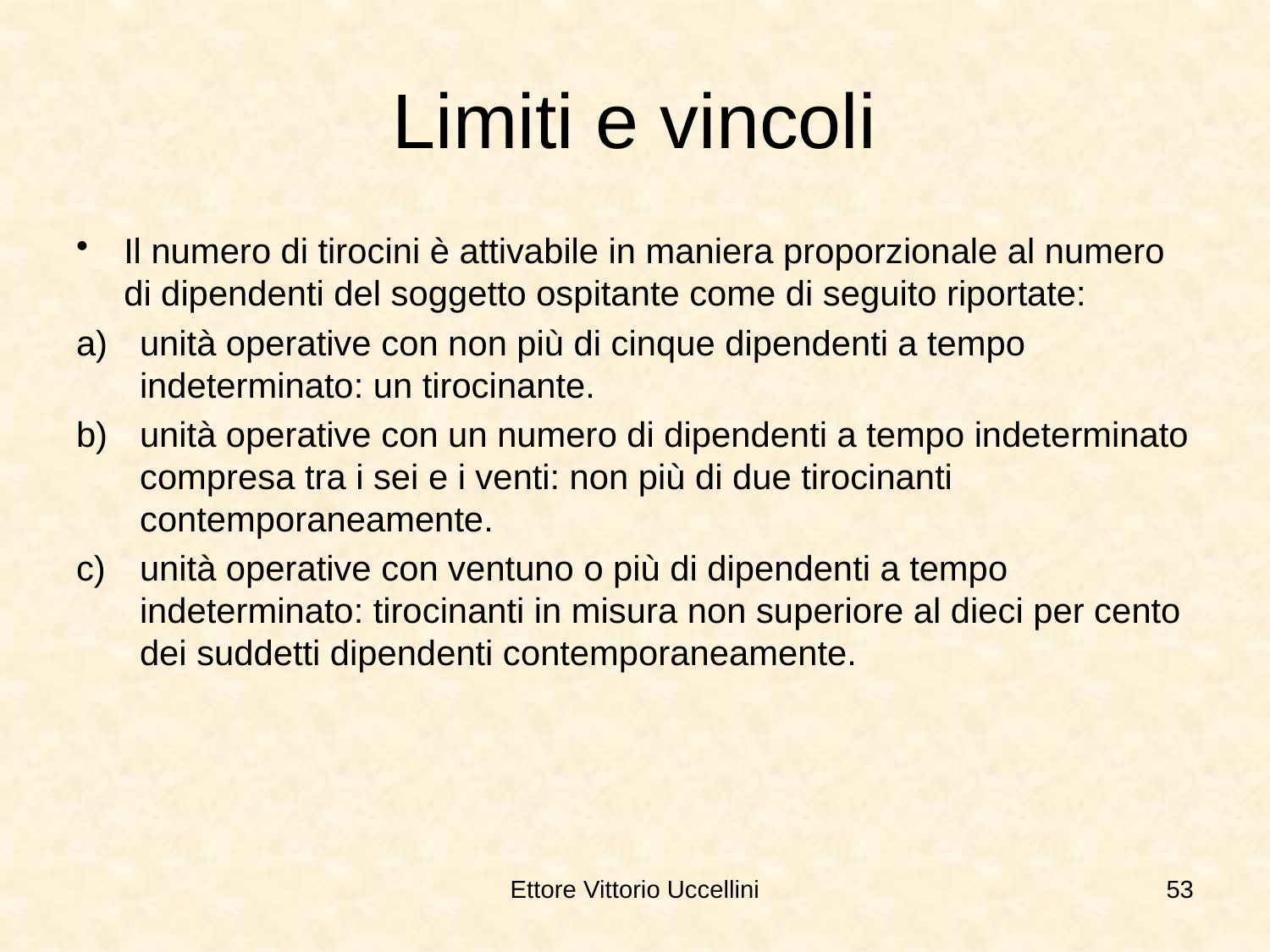

# Limiti e vincoli
Il numero di tirocini è attivabile in maniera proporzionale al numero di dipendenti del soggetto ospitante come di seguito riportate:
unità operative con non più di cinque dipendenti a tempo indeterminato: un tirocinante.
unità operative con un numero di dipendenti a tempo indeterminato compresa tra i sei e i venti: non più di due tirocinanti contemporaneamente.
unità operative con ventuno o più di dipendenti a tempo indeterminato: tirocinanti in misura non superiore al dieci per cento dei suddetti dipendenti contemporaneamente.
Ettore Vittorio Uccellini
53